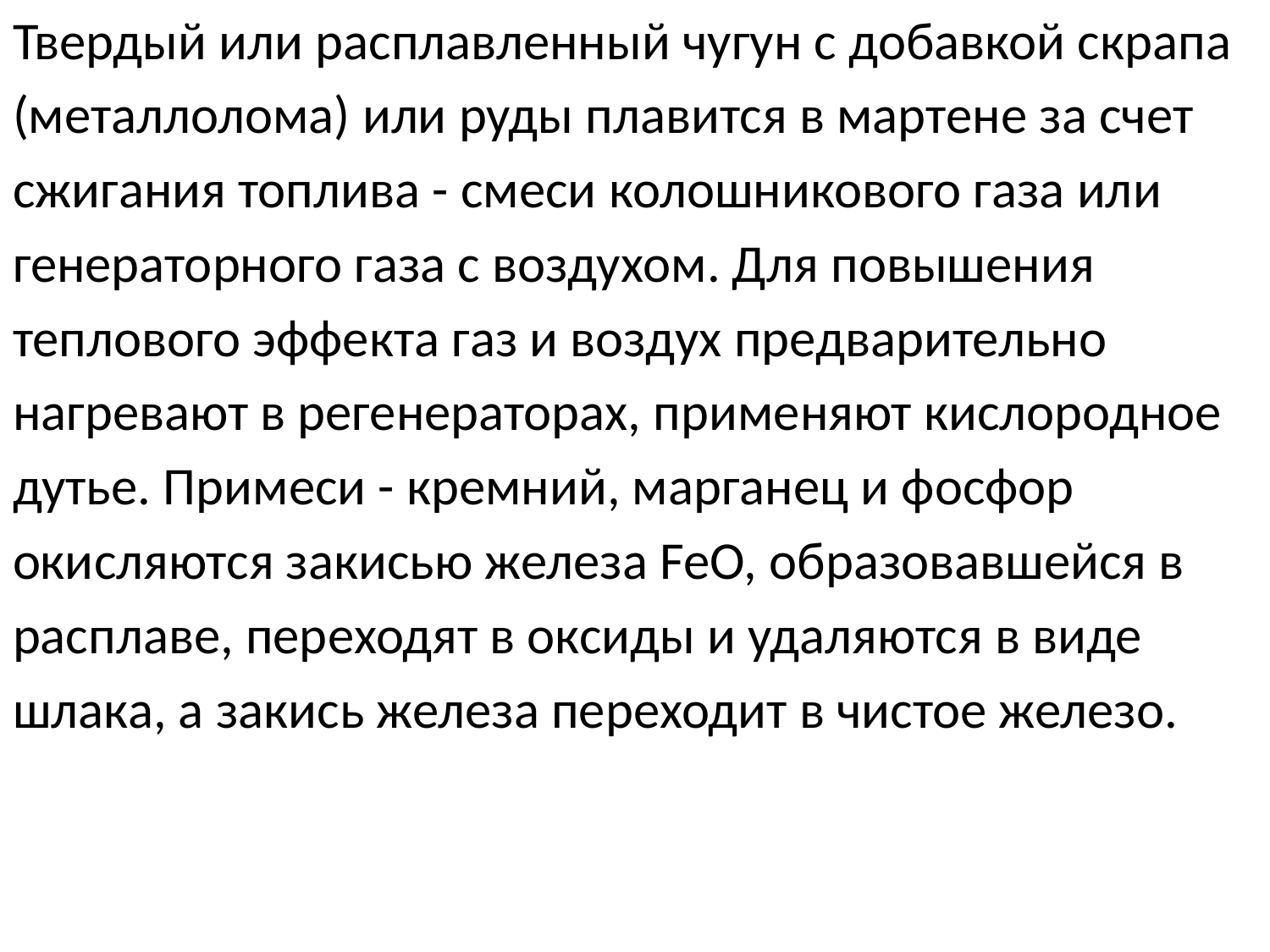

Твердый или расплавленный чугун с добавкой скрапа
(металлолома) или руды плавится в мартене за счет
сжигания топлива - смеси колошникового газа или
генераторного газа с воздухом. Для повышения
теплового эффекта газ и воздух предварительно
нагревают в регенераторах, применяют кислородное
дутье. Примеси - кремний, марганец и фосфор
окисляются закисью железа FeO, образовавшейся в
расплаве, переходят в оксиды и удаляются в виде
шлака, а закись железа переходит в чистое железо.